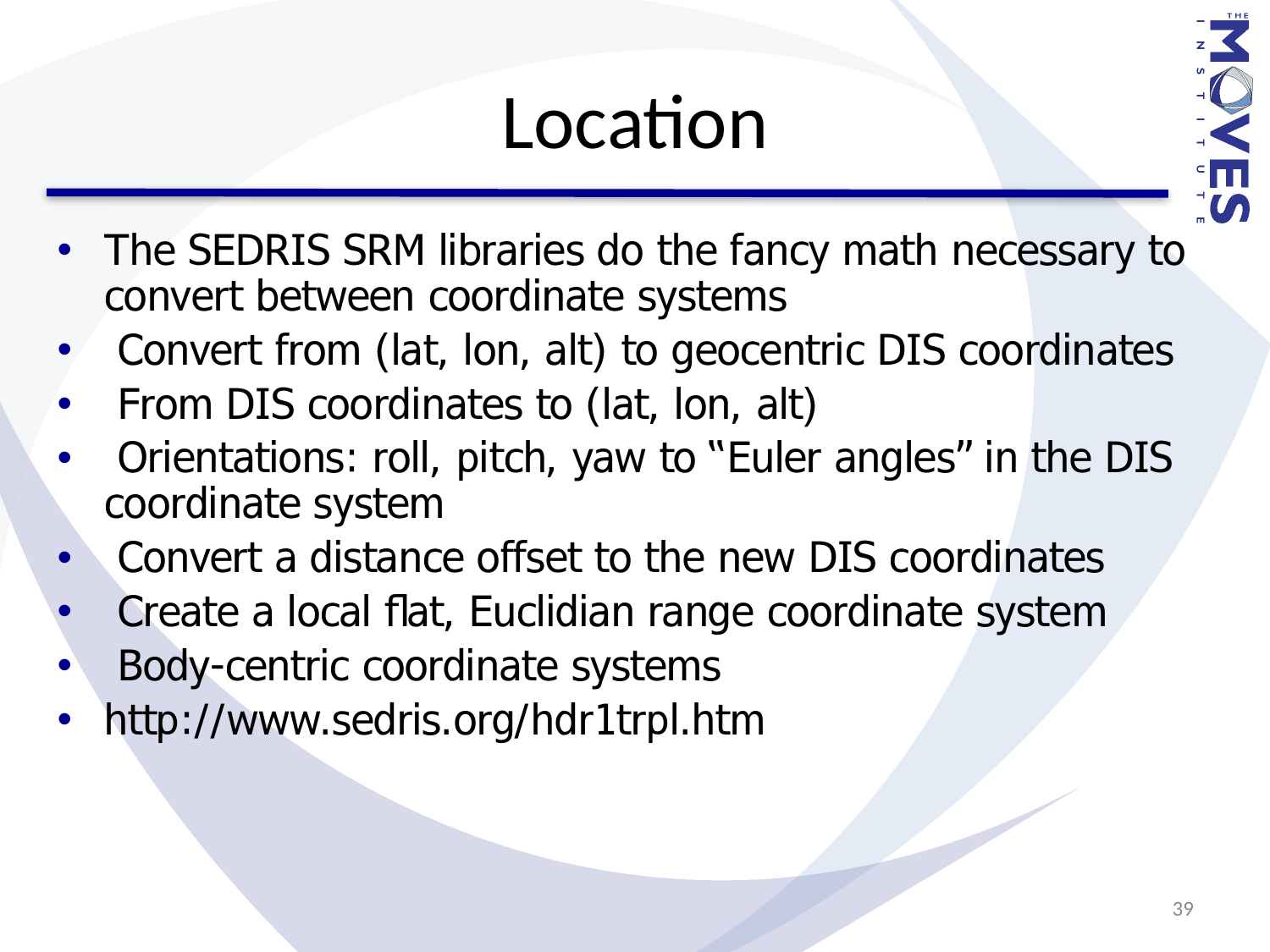

# Location
The SEDRIS SRM libraries do the fancy math necessary to convert between coordinate systems
 Convert from (lat, lon, alt) to geocentric DIS coordinates
 From DIS coordinates to (lat, lon, alt)
 Orientations: roll, pitch, yaw to “Euler angles” in the DIS coordinate system
 Convert a distance offset to the new DIS coordinates
 Create a local flat, Euclidian range coordinate system
 Body-centric coordinate systems
http://www.sedris.org/hdr1trpl.htm
39